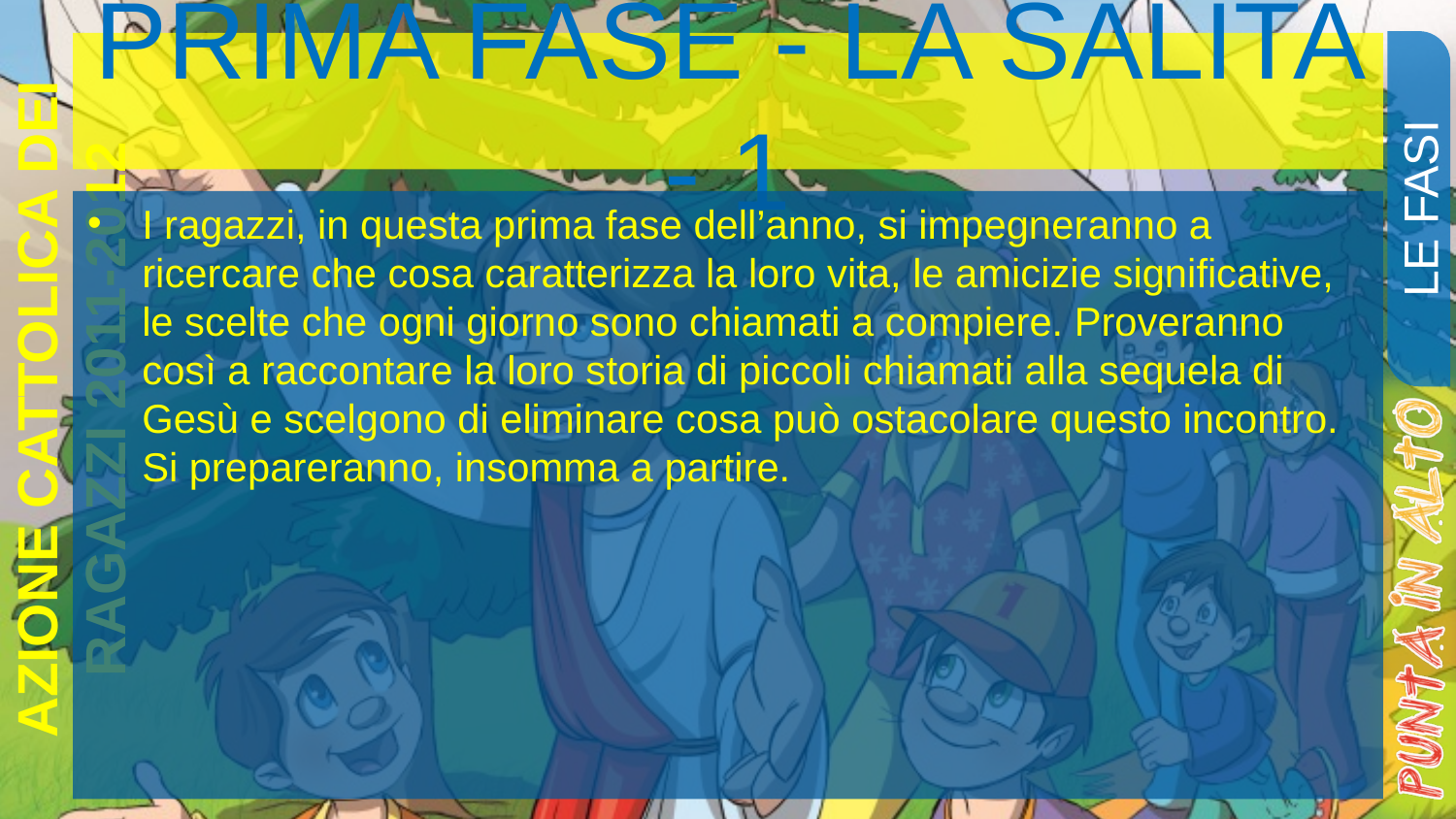

# PRIMA FASE - LA SALITA - 1
LE FASI
I ragazzi, in questa prima fase dell’anno, si impegneranno a ricercare che cosa caratterizza la loro vita, le amicizie significative, le scelte che ogni giorno sono chiamati a compiere. Proveranno così a raccontare la loro storia di piccoli chiamati alla sequela di Gesù e scelgono di eliminare cosa può ostacolare questo incontro. Si prepareranno, insomma a partire.